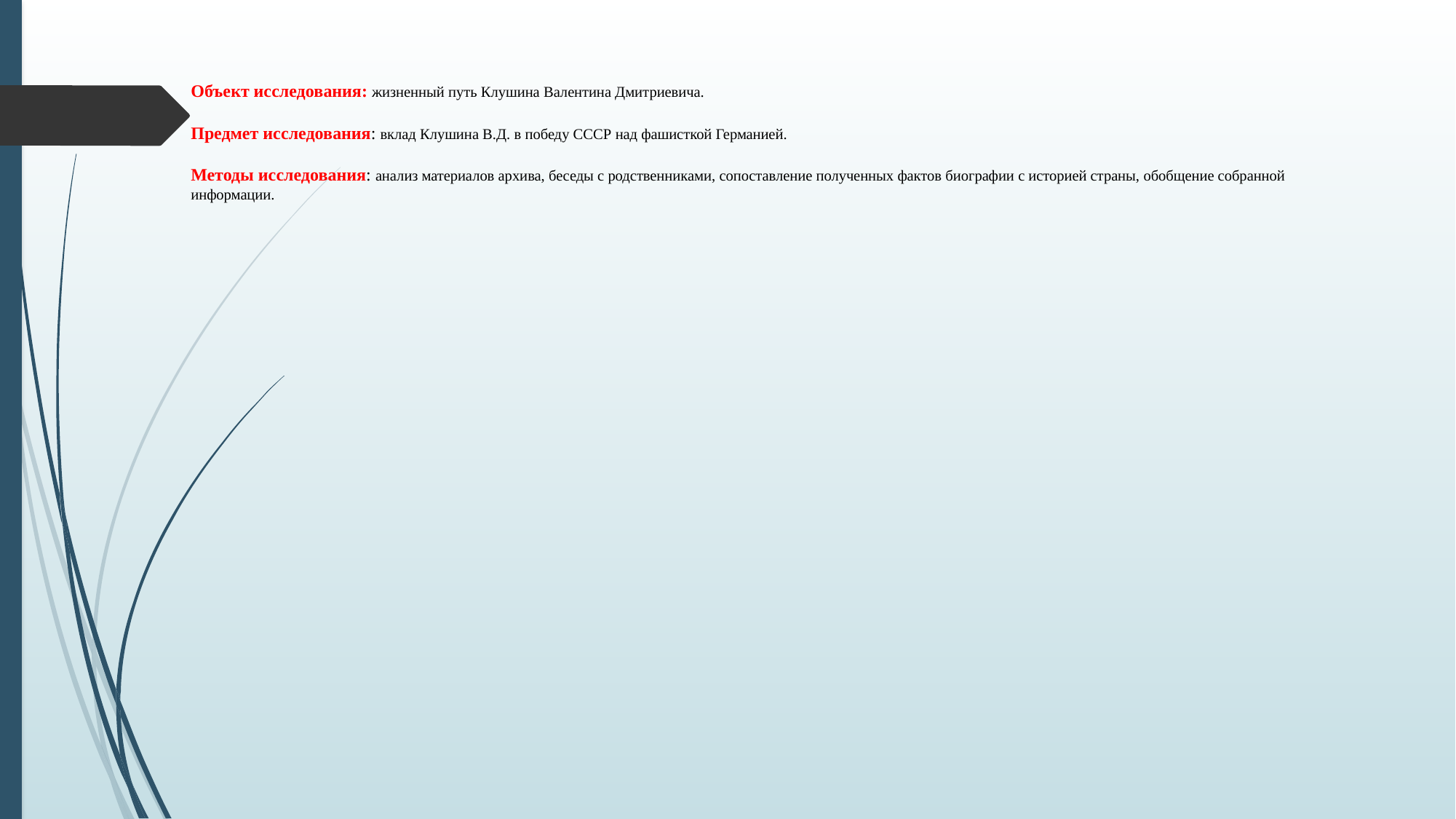

# Объект исследования: жизненный путь Клушина Валентина Дмитриевича. Предмет исследования: вклад Клушина В.Д. в победу СССР над фашисткой Германией. Методы исследования: анализ материалов архива, беседы с родственниками, сопоставление полученных фактов биографии с историей страны, обобщение собранной информации.